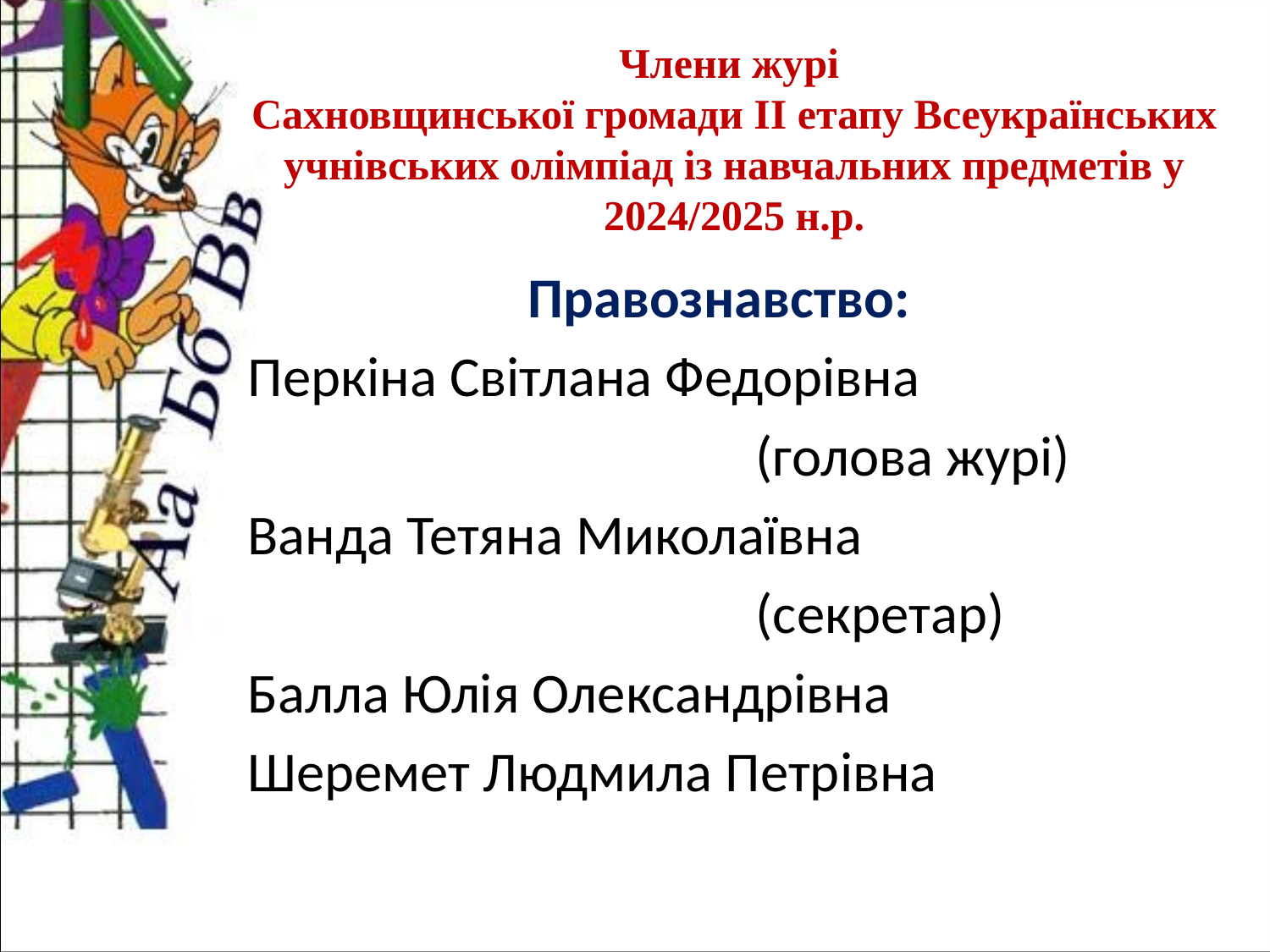

Члени журі
Сахновщинської громади ІІ етапу Всеукраїнських учнівських олімпіад із навчальних предметів у 2024/2025 н.р.

Правознавство:
Перкіна Світлана Федорівна
				(голова журі)
Ванда Тетяна Миколаївна
				(секретар)
Балла Юлія Олександрівна
Шеремет Людмила Петрівна